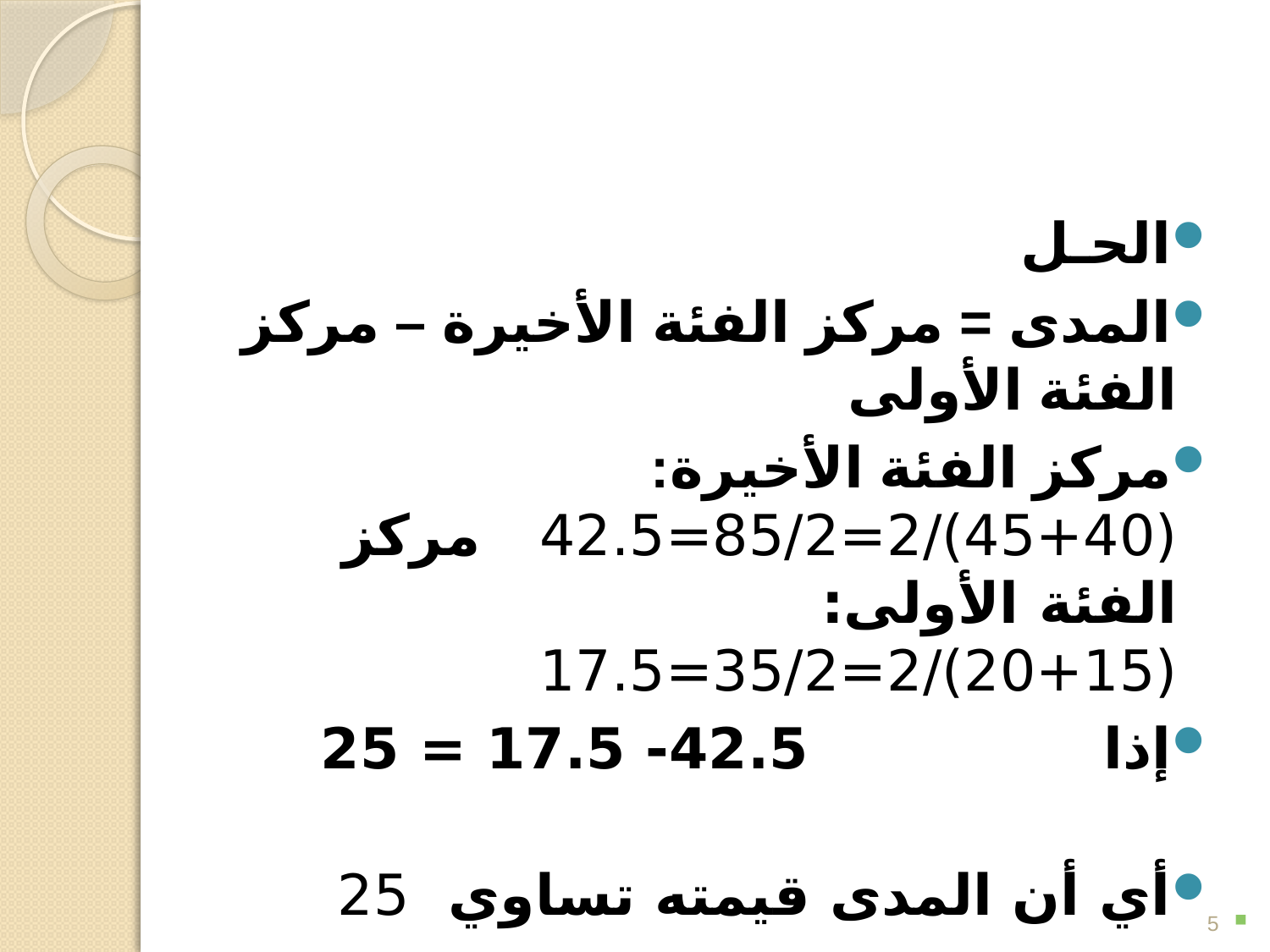

الحـل
المدى = مركز الفئة الأخيرة – مركز الفئة الأولى
مركز الفئة الأخيرة:  (40+45)/2=85/2=42.5   مركز الفئة الأولى:  (15+20)/2=35/2=17.5
	إذا               42.5- 17.5 = 25
أي أن المدى قيمته تساوي  25 دونم

5